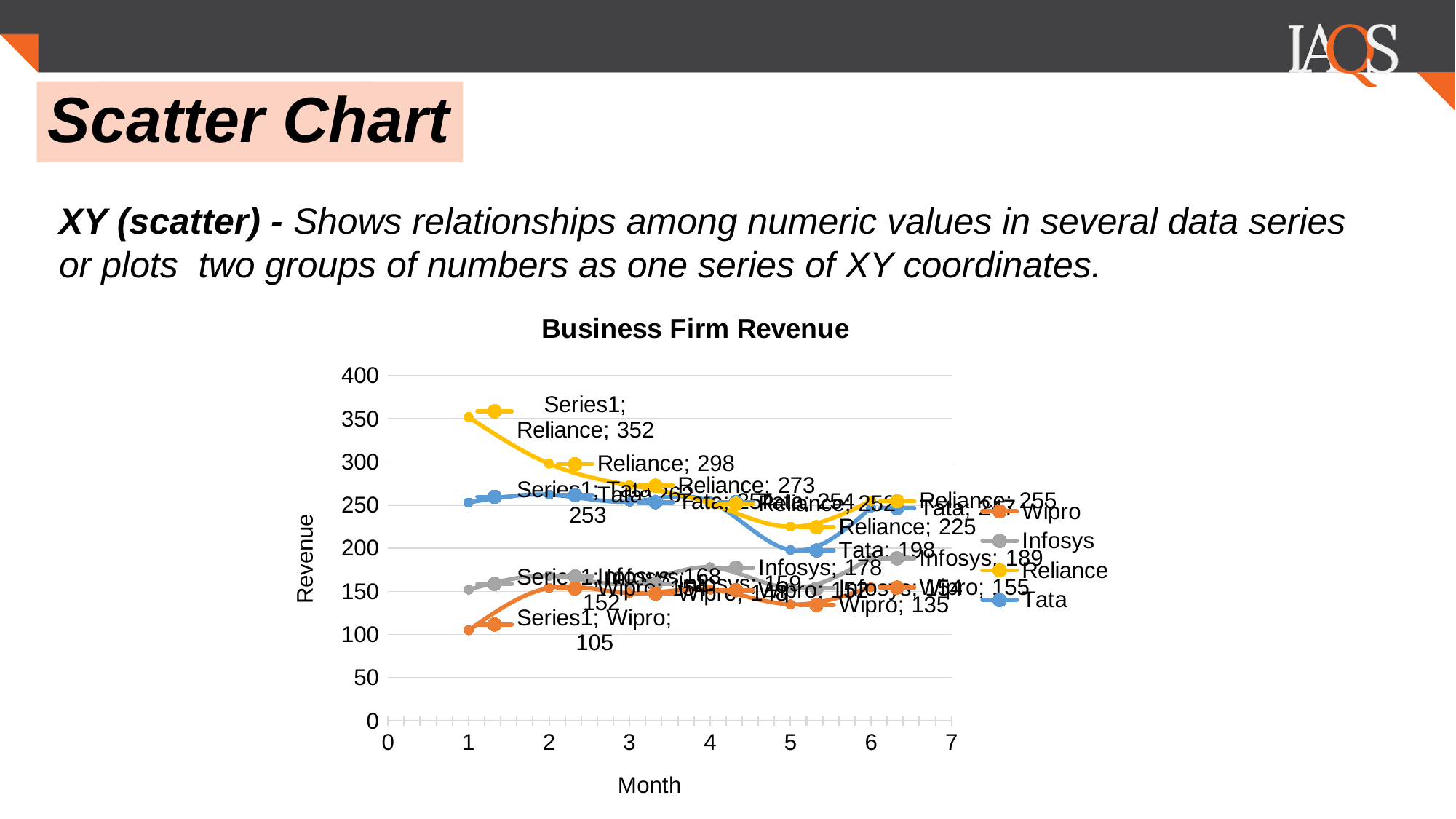

.
# Scatter Chart

XY (scatter) - Shows relationships among numeric values in several data series or plots  two groups of numbers as one series of XY coordinates.

### Chart: Business Firm Revenue

| Category | Wipro | Infosys | Reliance | Tata |
|---|---|---|---|---|